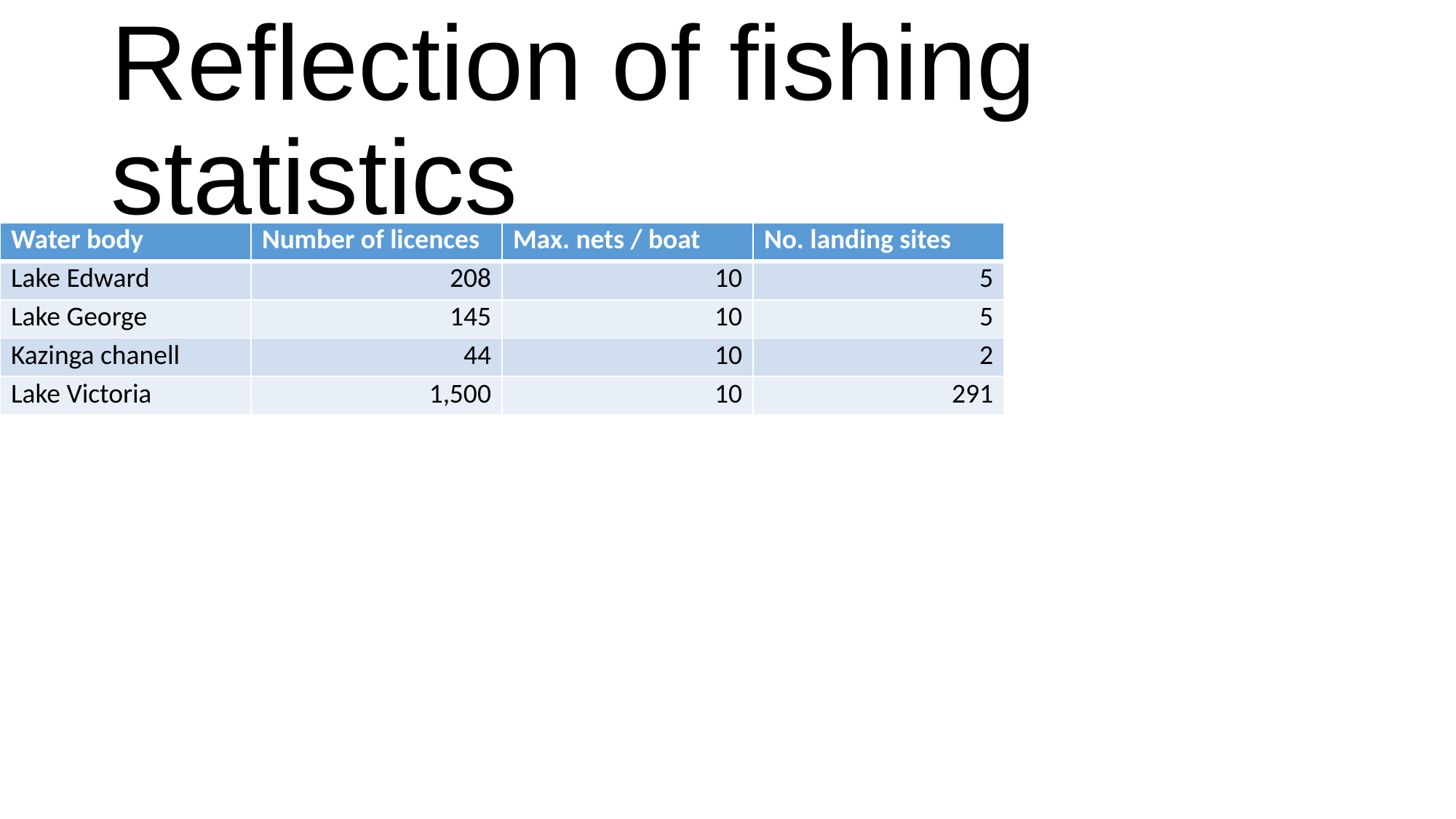

# Reflection of fishing statistics
| Water body | Number of licences | Max. nets / boat | No. landing sites |
| --- | --- | --- | --- |
| Lake Edward | 208 | 10 | 5 |
| Lake George | 145 | 10 | 5 |
| Kazinga chanell | 44 | 10 | 2 |
| Lake Victoria | 1,500 | 10 | 291 |